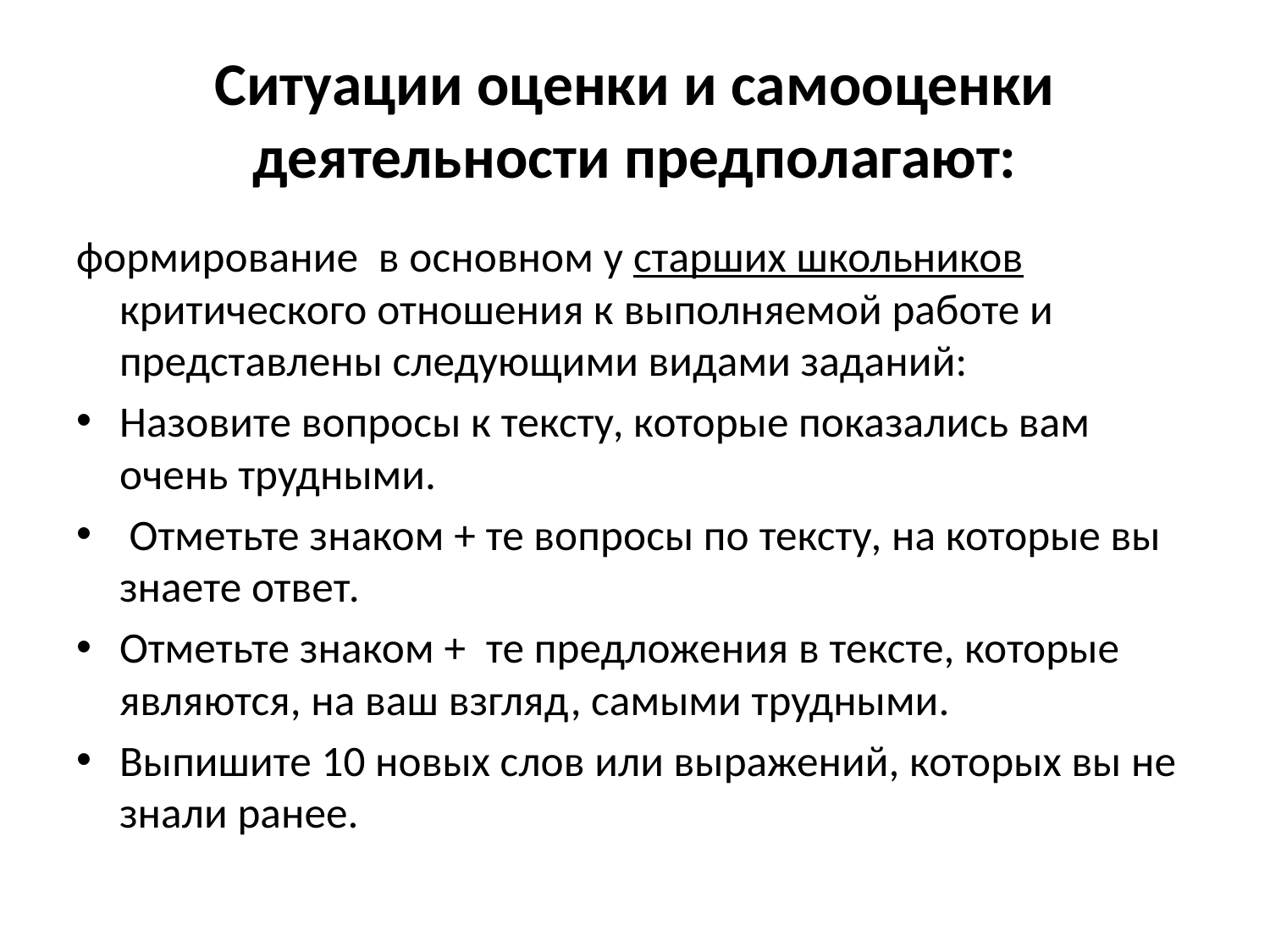

# Ситуации оценки и самооценки деятельности предполагают:
формирование  в основном у старших школьников критического отношения к выполняемой работе и представлены следующими видами заданий:
Назовите вопросы к тексту, которые показались вам очень трудными.
 Отметьте знаком + те вопросы по тексту, на которые вы знаете ответ.
Отметьте знаком +  те предложения в тексте, которые являются, на ваш взгляд, самыми трудными.
Выпишите 10 новых слов или выражений, которых вы не знали ранее.